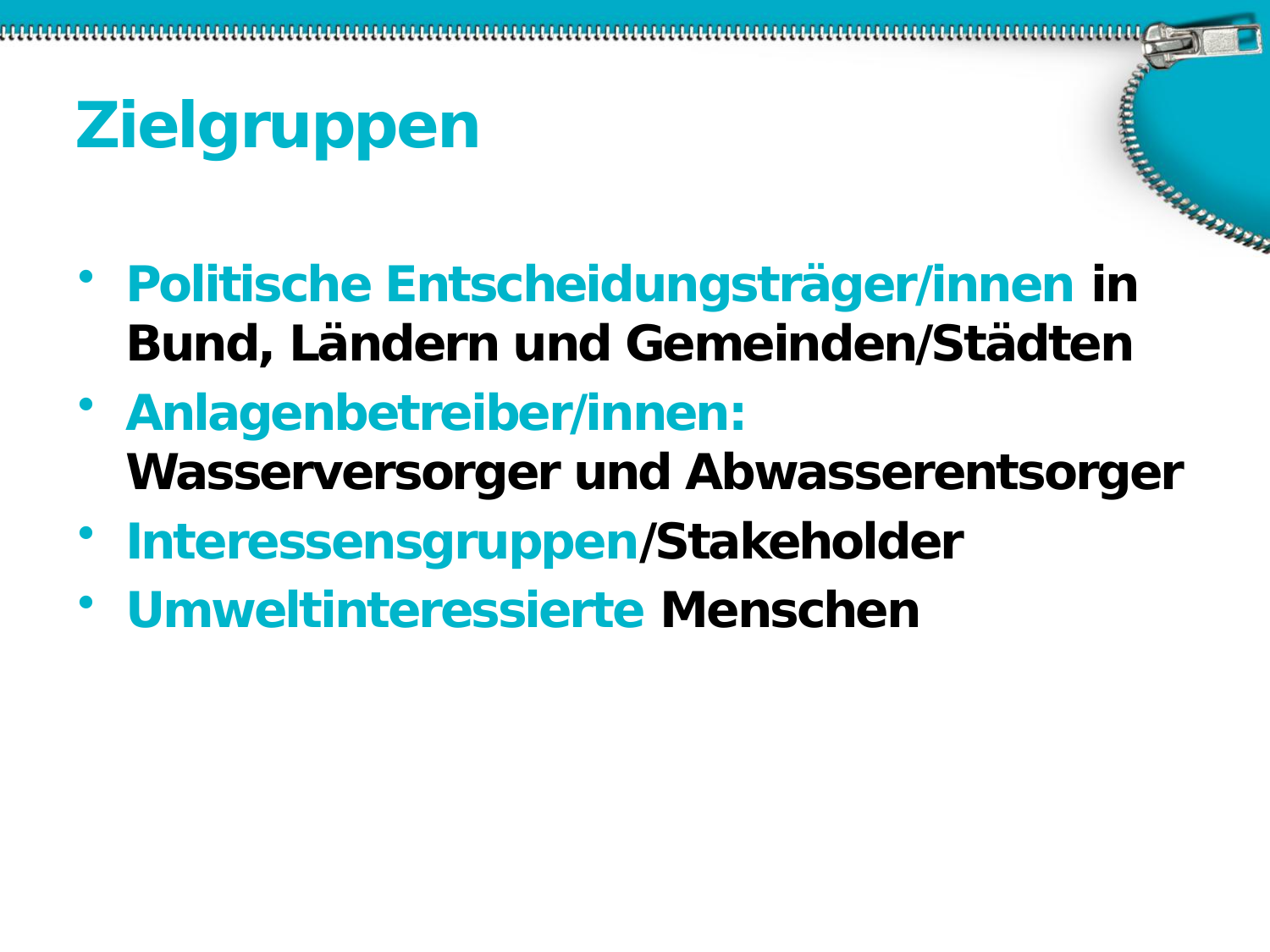

# Zielgruppen
Politische Entscheidungsträger/innen in Bund, Ländern und Gemeinden/Städten
Anlagenbetreiber/innen: Wasserversorger und Abwasserentsorger
Interessensgruppen/Stakeholder
Umweltinteressierte Menschen